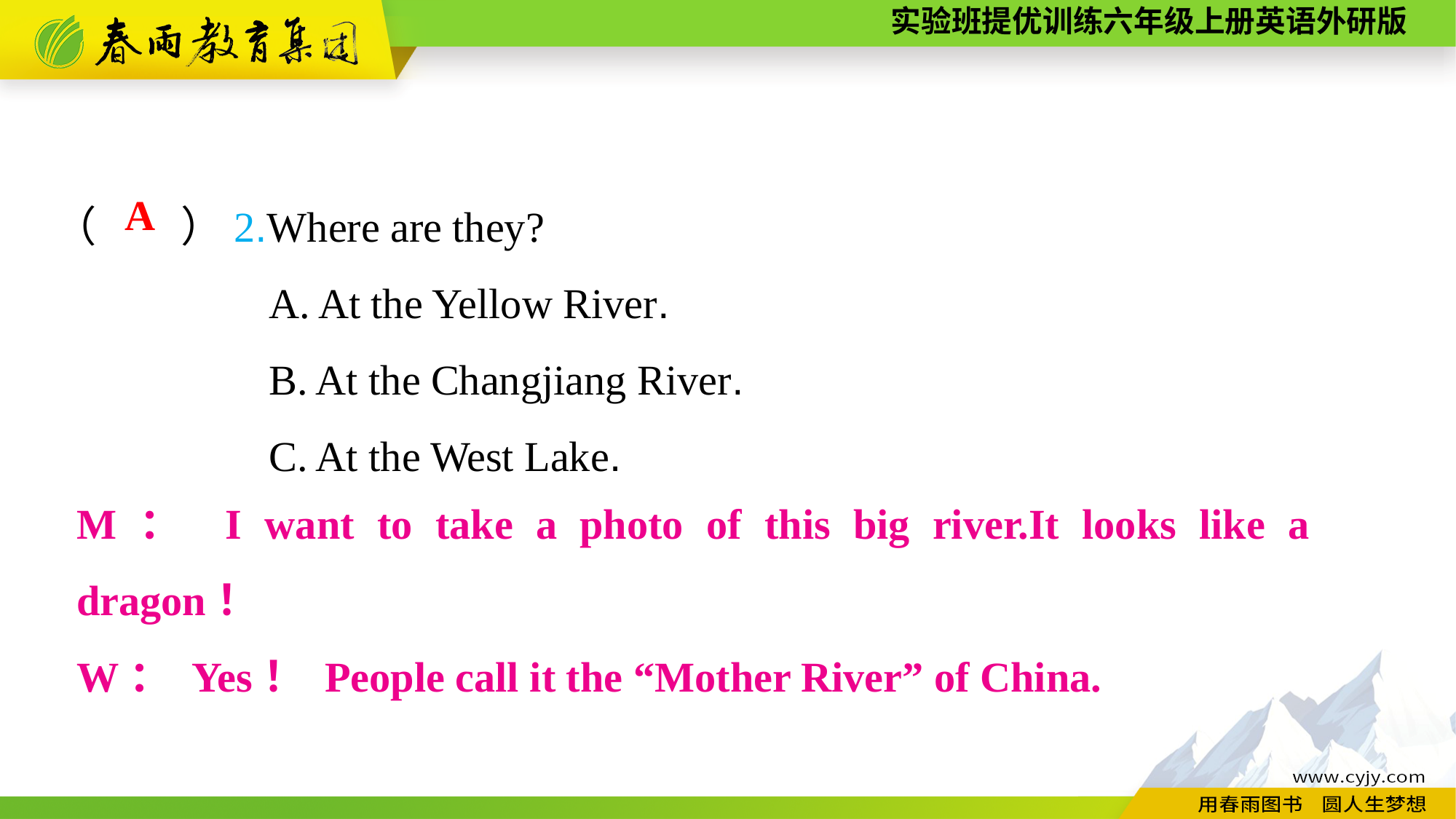

（　　）2.Where are they?
A. At the Yellow River.
B. At the Changjiang River.
C. At the West Lake.
A
M： I want to take a photo of this big river.It looks like a dragon！
W： Yes！ People call it the “Mother River” of China.